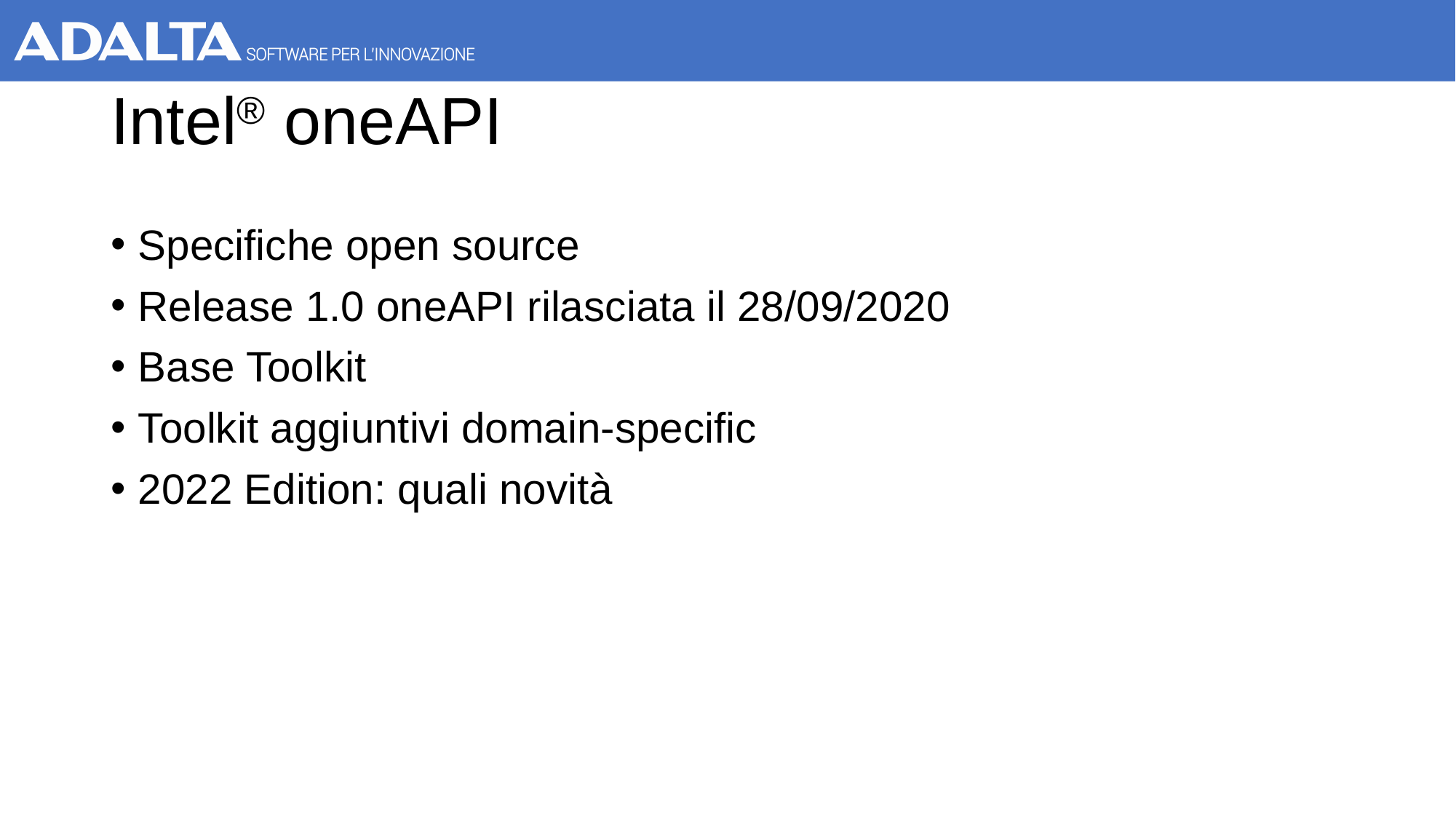

# Intel® oneAPI
Specifiche open source
Release 1.0 oneAPI rilasciata il 28/09/2020
Base Toolkit
Toolkit aggiuntivi domain-specific
2022 Edition: quali novità